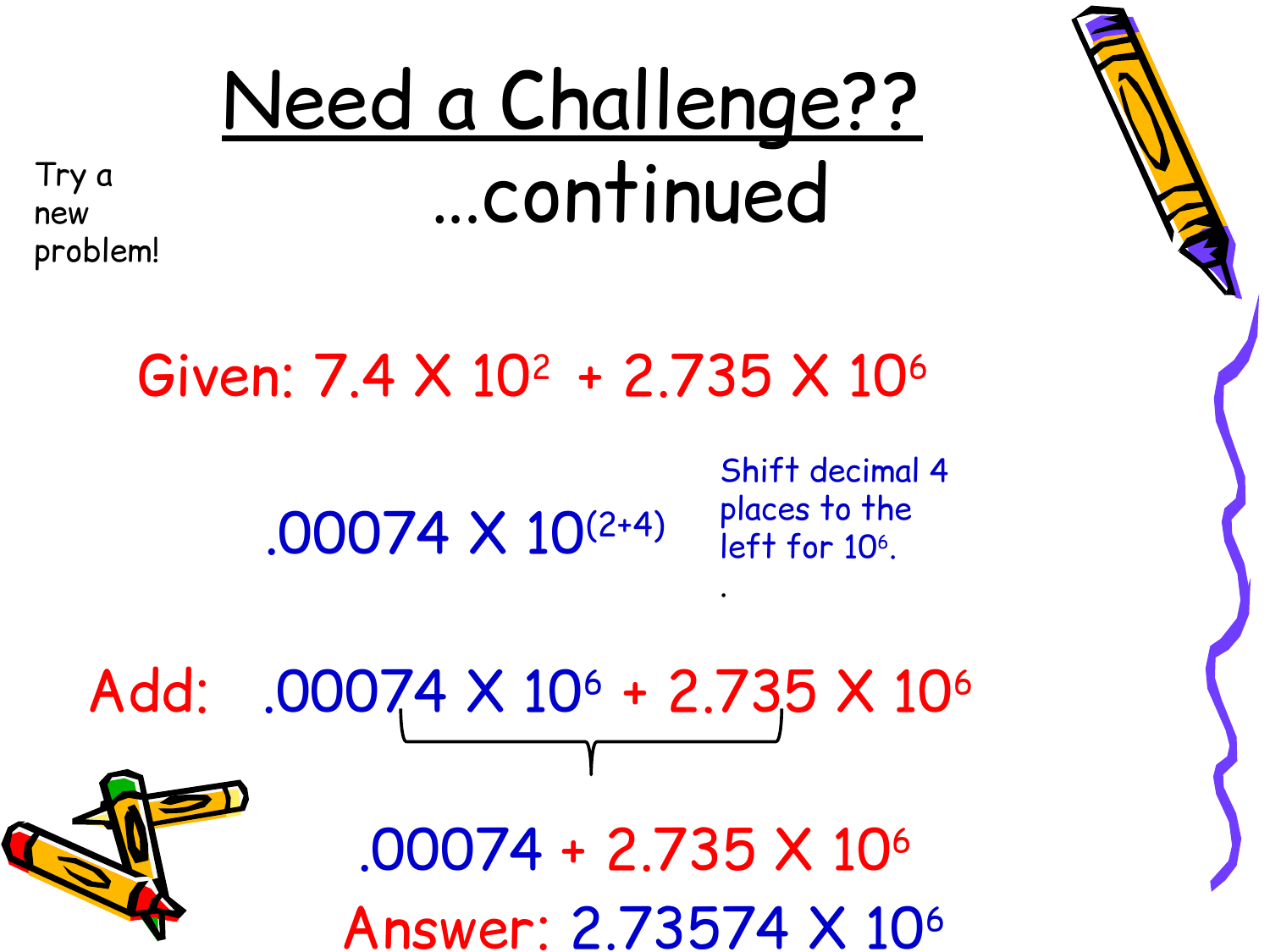

# Need a Challenge?? …continued
Try a new problem!

   Given: 7.4 X 102  + 2.735 X 106

       	   .00074 X 10(2+4)

Add:   .00074 X 106  + 2.735 X 106

		 .00074 + 2.735 X 106
		Answer: 2.73574 X 106
Shift decimal 4 places to the left for 106.
.